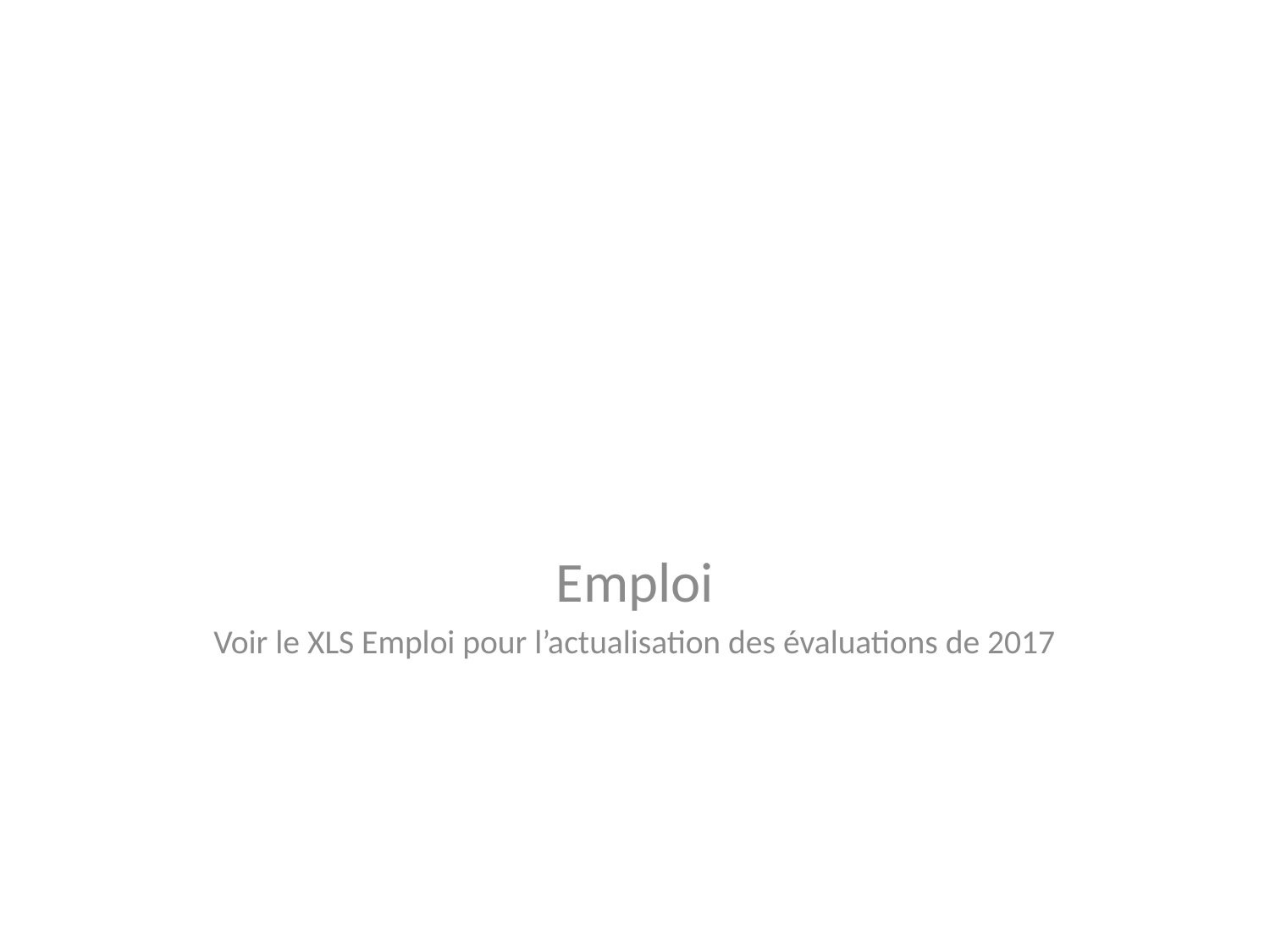

Emploi
Voir le XLS Emploi pour l’actualisation des évaluations de 2017